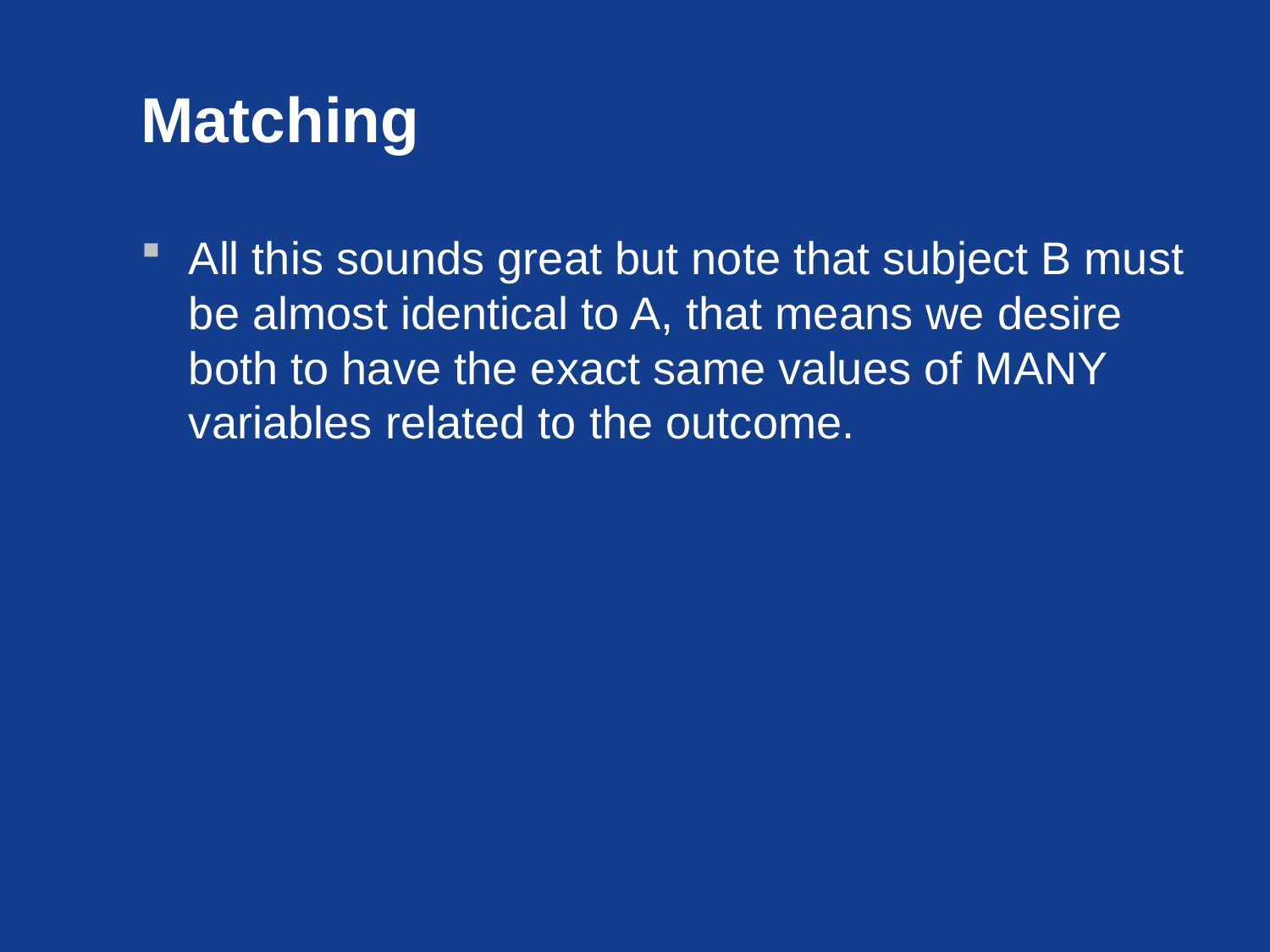

# Matching
All this sounds great but note that subject B must be almost identical to A, that means we desire both to have the exact same values of MANY variables related to the outcome.